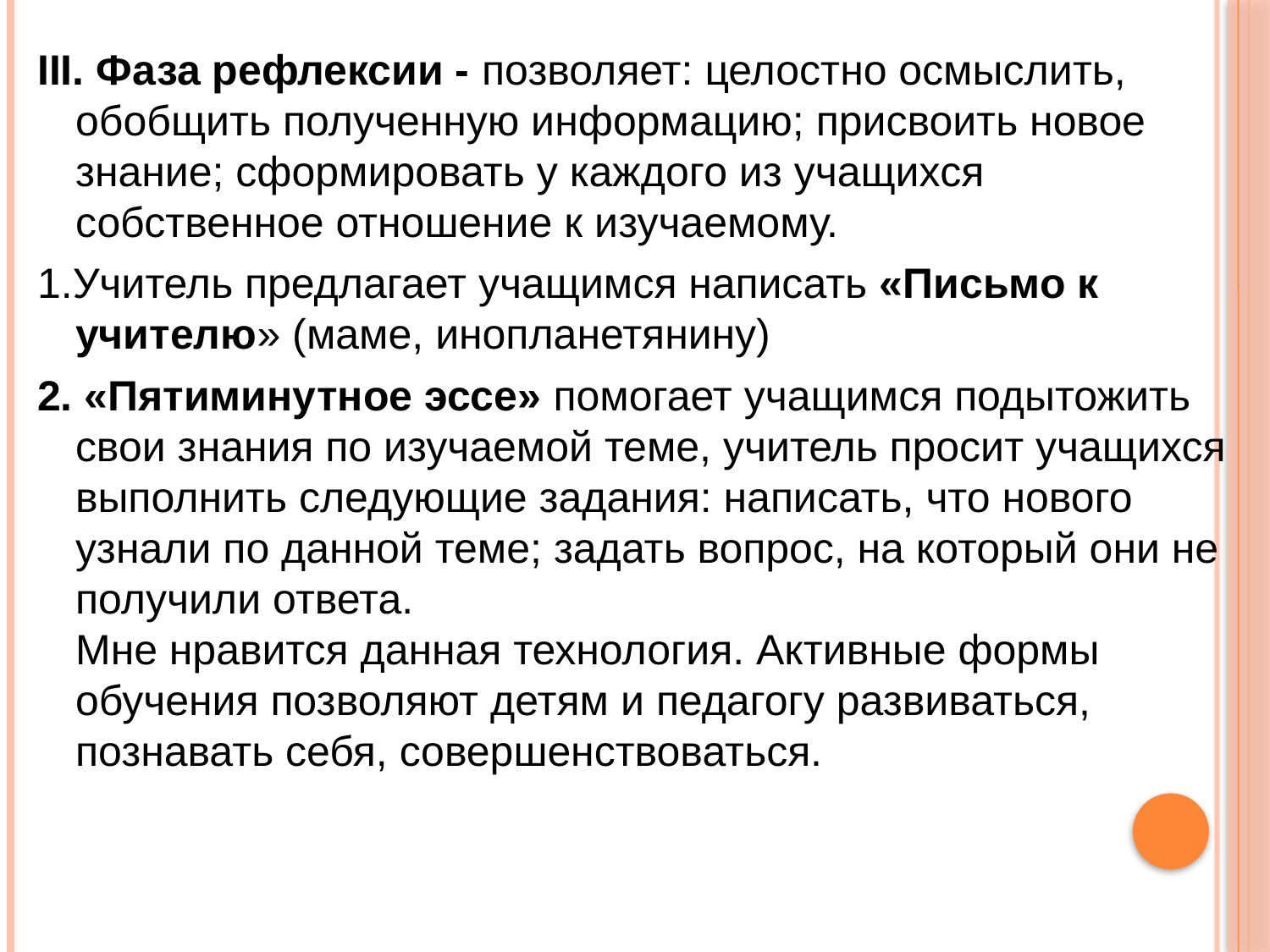

III. Фаза рефлексии - позволяет: целостно осмыслить, обобщить полученную информацию; присвоить новое знание; сформировать у каждого из учащихся собственное отношение к изучаемому.
1.Учитель предлагает учащимся написать «Письмо к учителю» (маме, инопланетянину)
2. «Пятиминутное эссе» помогает учащимся подытожить свои знания по изучаемой теме, учитель просит учащихся выполнить следующие задания: написать, что нового узнали по данной теме; задать вопрос, на который они не получили ответа.
Мне нравится данная технология. Активные формы обучения позволяют детям и педагогу развиваться, познавать себя, совершенствоваться.
#